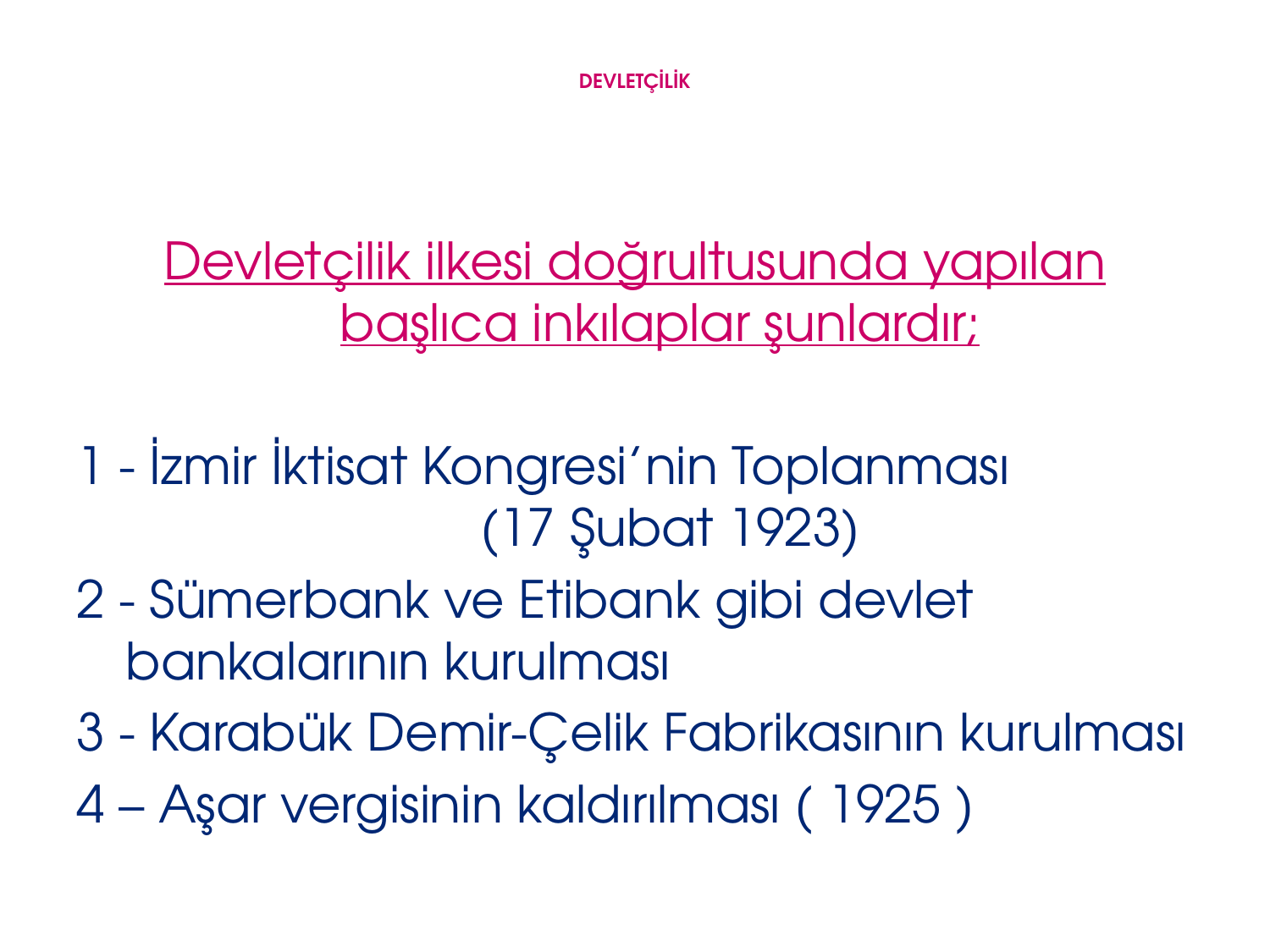

# DEVLETÇİLİK
Devletçilik ilkesi doğrultusunda yapılan başlıca inkılaplar şunlardır;

1 - İzmir İktisat Kongresi’nin Toplanması                                      (17 Şubat 1923)
2 - Sümerbank ve Etibank gibi devlet bankalarının kurulması
3 - Karabük Demir-Çelik Fabrikasının kurulması
4 – Aşar vergisinin kaldırılması ( 1925 )